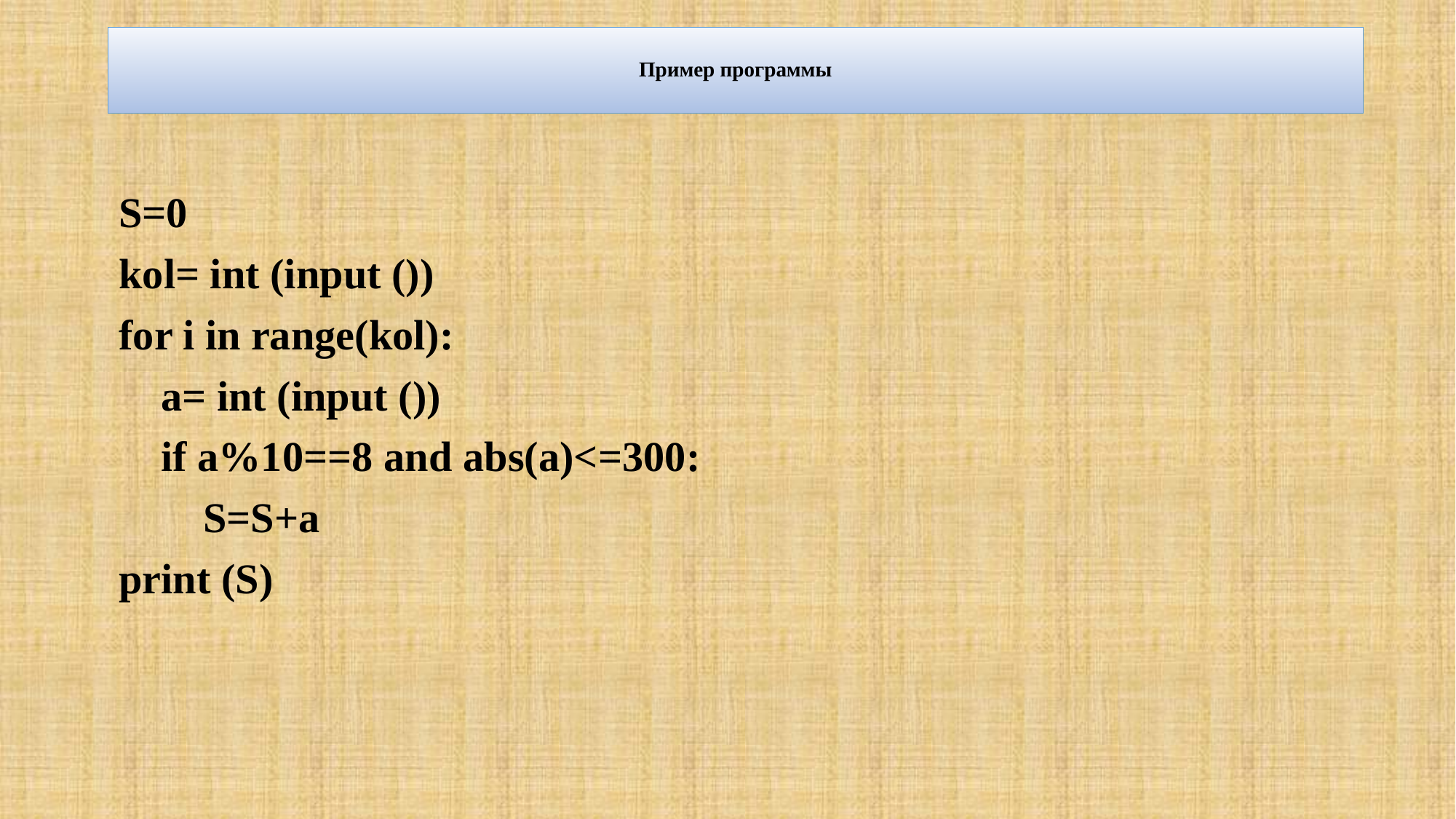

# Пример программы
S=0
kol= int (input ())
for i in range(kol):
    a= int (input ())
    if a%10==8 and abs(a)<=300:
        S=S+a
print (S)